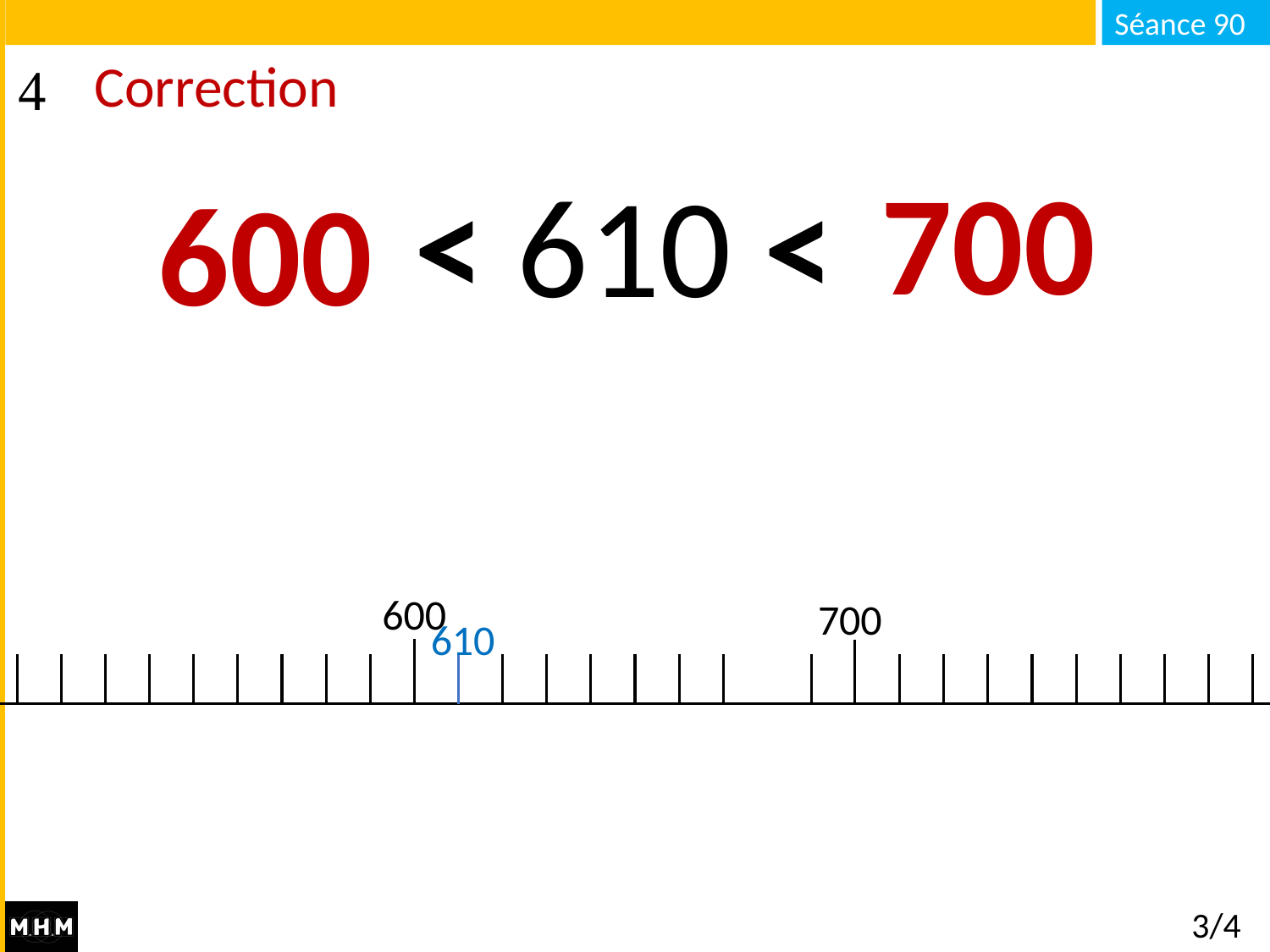

# Correction
700
… < 610 < …
600
600
700
610
3/4